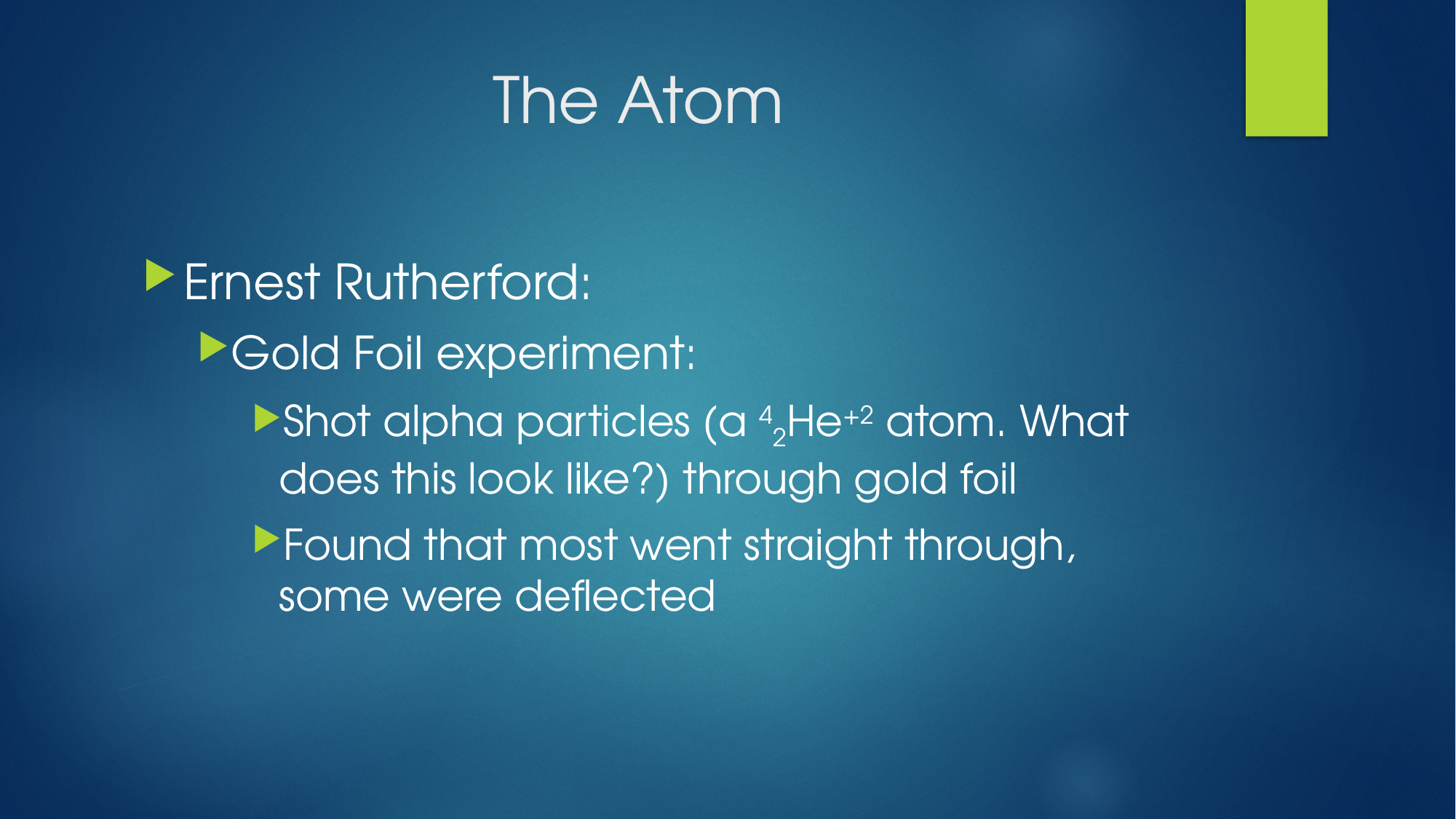

# The Atom
Ernest Rutherford:
Gold Foil experiment:
Shot alpha particles (a 42He+2 atom. What does this look like?) through gold foil
Found that most went straight through, some were deflected